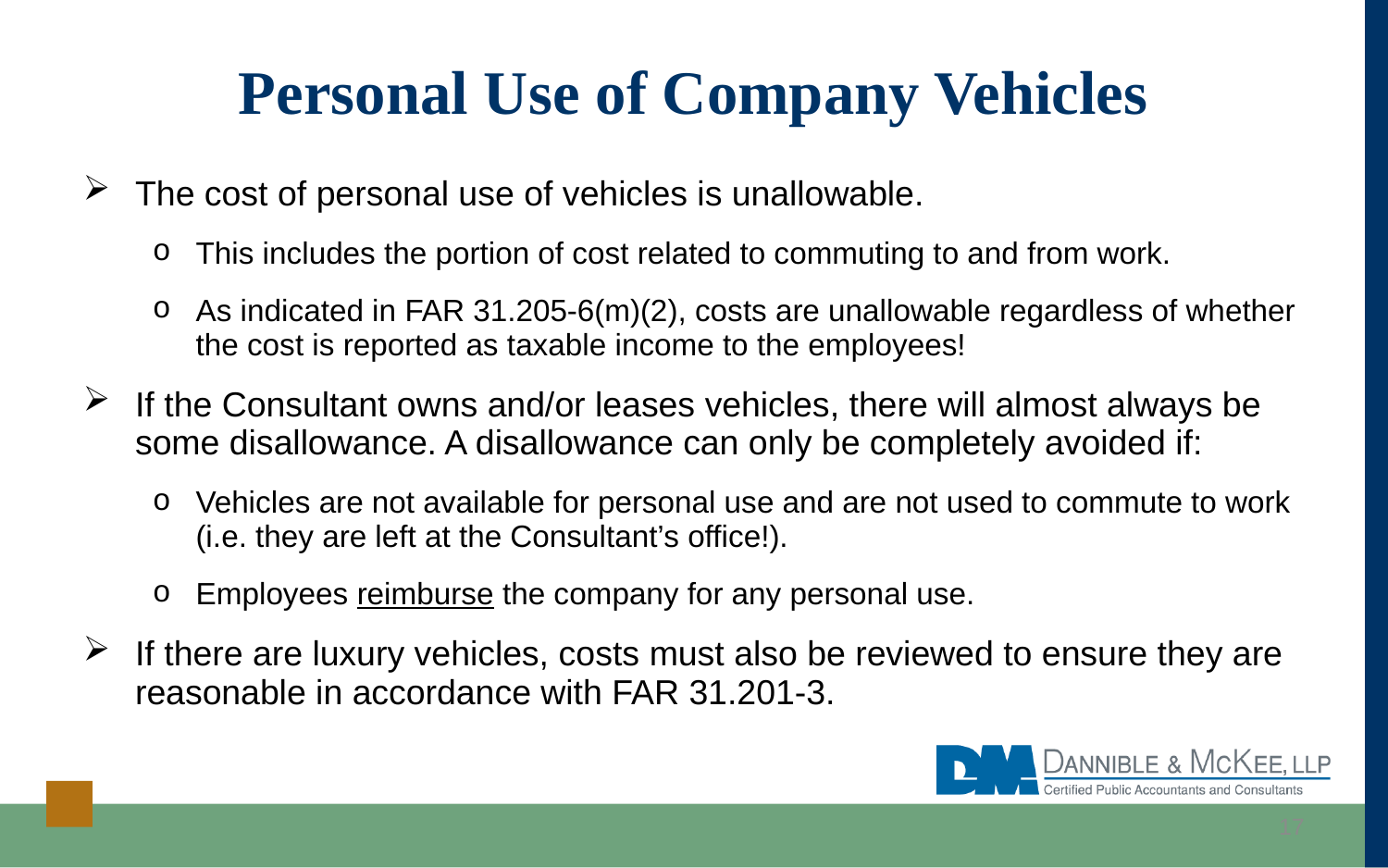

# Personal Use of Company Vehicles
The cost of personal use of vehicles is unallowable.
This includes the portion of cost related to commuting to and from work.
As indicated in FAR 31.205-6(m)(2), costs are unallowable regardless of whether the cost is reported as taxable income to the employees!
If the Consultant owns and/or leases vehicles, there will almost always be some disallowance. A disallowance can only be completely avoided if:
Vehicles are not available for personal use and are not used to commute to work (i.e. they are left at the Consultant’s office!).
Employees reimburse the company for any personal use.
If there are luxury vehicles, costs must also be reviewed to ensure they are reasonable in accordance with FAR 31.201-3.
17